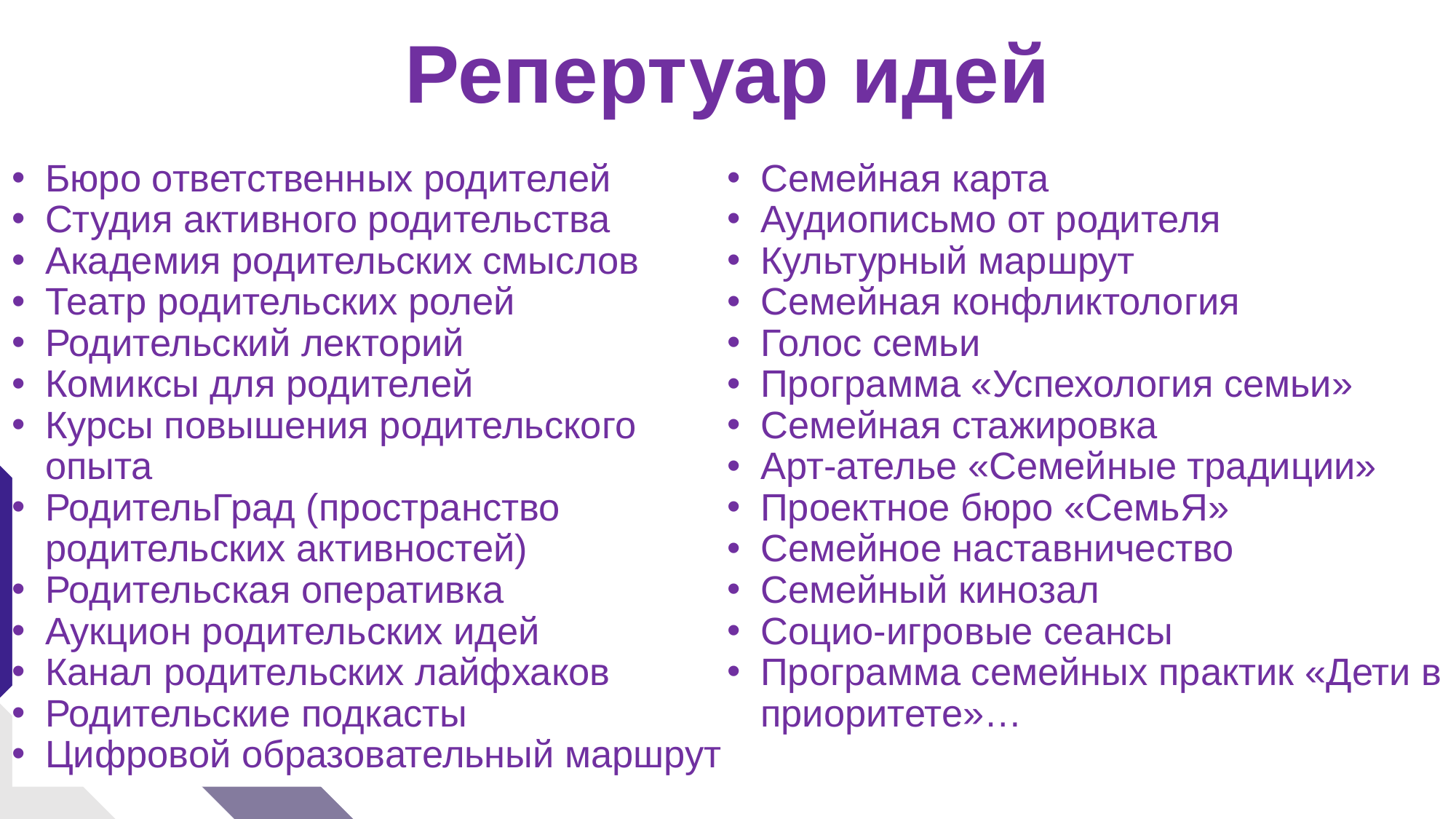

# Репертуар идей
Бюро ответственных родителей
Студия активного родительства
Академия родительских смыслов
Театр родительских ролей
Родительский лекторий
Комиксы для родителей
Курсы повышения родительского опыта
РодительГрад (пространство родительских активностей)
Родительская оперативка
Аукцион родительских идей
Канал родительских лайфхаков
Родительские подкасты
Цифровой образовательный маршрут
Семейная карта
Аудиописьмо от родителя
Культурный маршрут
Семейная конфликтология
Голос семьи
Программа «Успехология семьи»
Семейная стажировка
Арт-ателье «Семейные традиции»
Проектное бюро «СемьЯ»
Семейное наставничество
Семейный кинозал
Социо-игровые сеансы
Программа семейных практик «Дети в приоритете»…